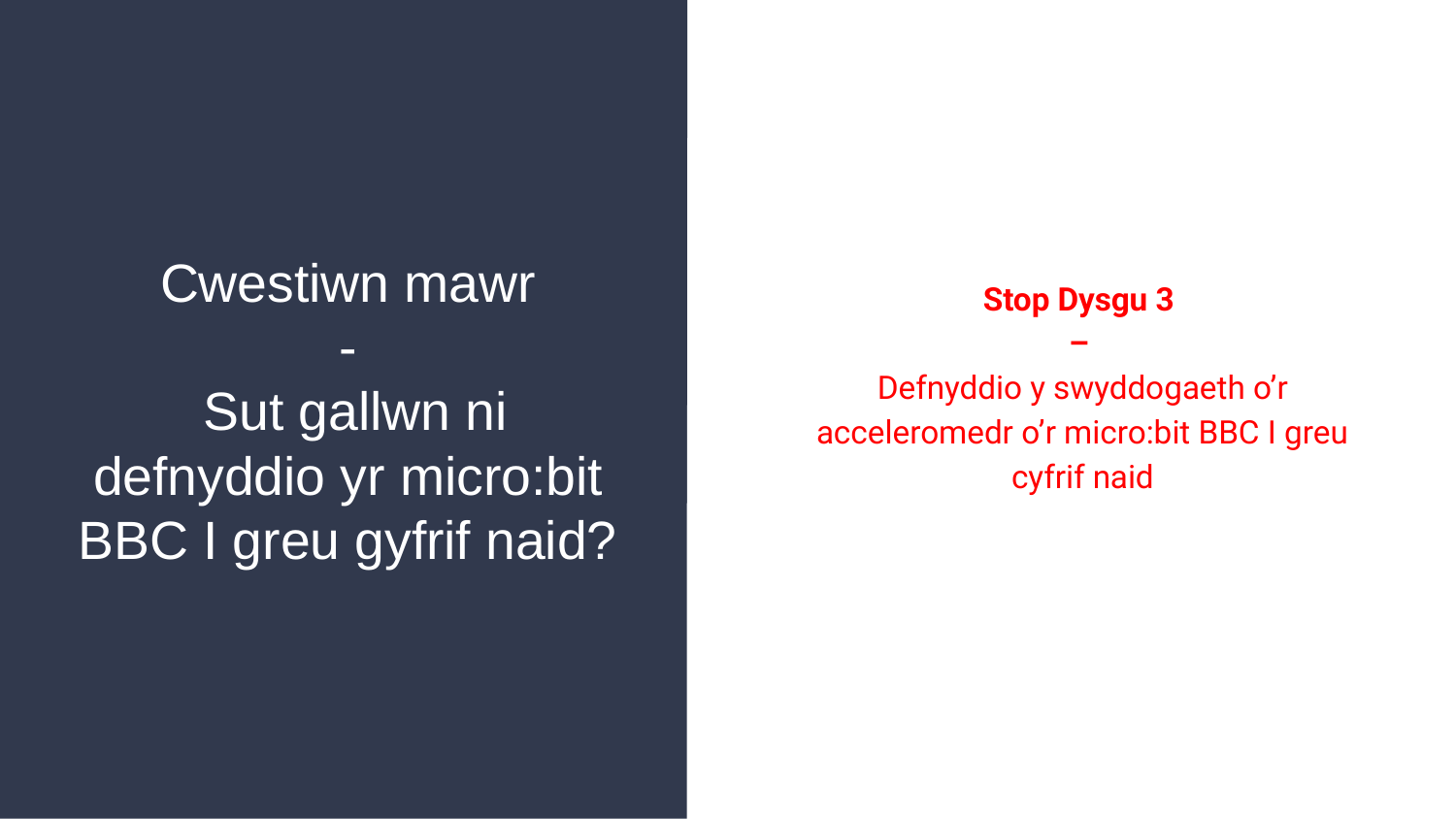

Stop Dysgu 3
–
Defnyddio y swyddogaeth o’r acceleromedr o’r micro:bit BBC I greu cyfrif naid

# Cwestiwn mawr - Sut gallwn ni defnyddio yr micro:bit BBC I greu gyfrif naid?